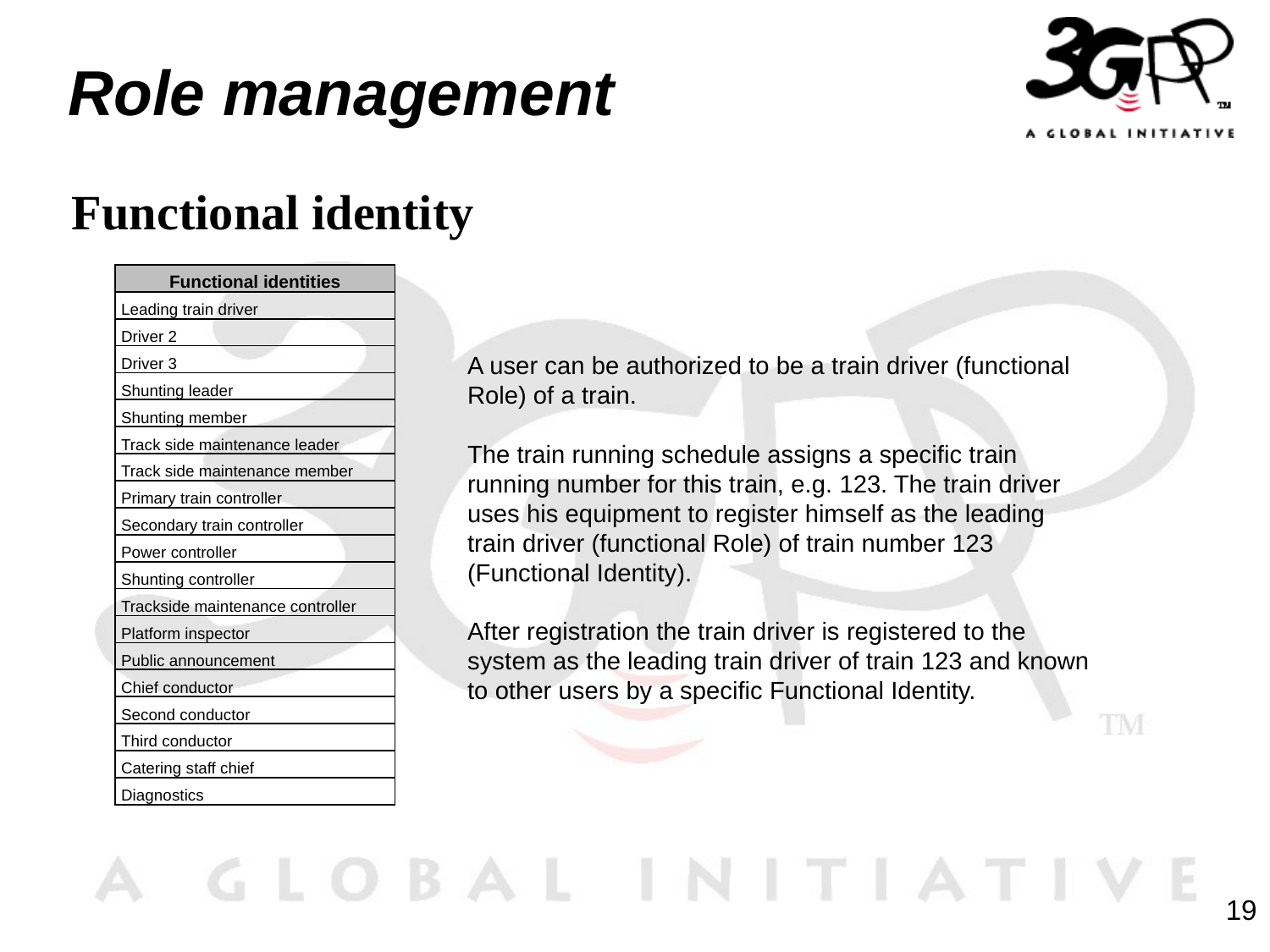

# Role management
Functional identity
| Functional identities |
| --- |
| Leading train driver |
| Driver 2 |
| Driver 3 |
| Shunting leader |
| Shunting member |
| Track side maintenance leader |
| Track side maintenance member |
| Primary train controller |
| Secondary train controller |
| Power controller |
| Shunting controller |
| Trackside maintenance controller |
| Platform inspector |
| Public announcement |
| Chief conductor |
| Second conductor |
| Third conductor |
| Catering staff chief |
| Diagnostics |
A user can be authorized to be a train driver (functional Role) of a train.

The train running schedule assigns a specific train running number for this train, e.g. 123. The train driver uses his equipment to register himself as the leading train driver (functional Role) of train number 123 (Functional Identity).

After registration the train driver is registered to the system as the leading train driver of train 123 and known to other users by a specific Functional Identity.
19